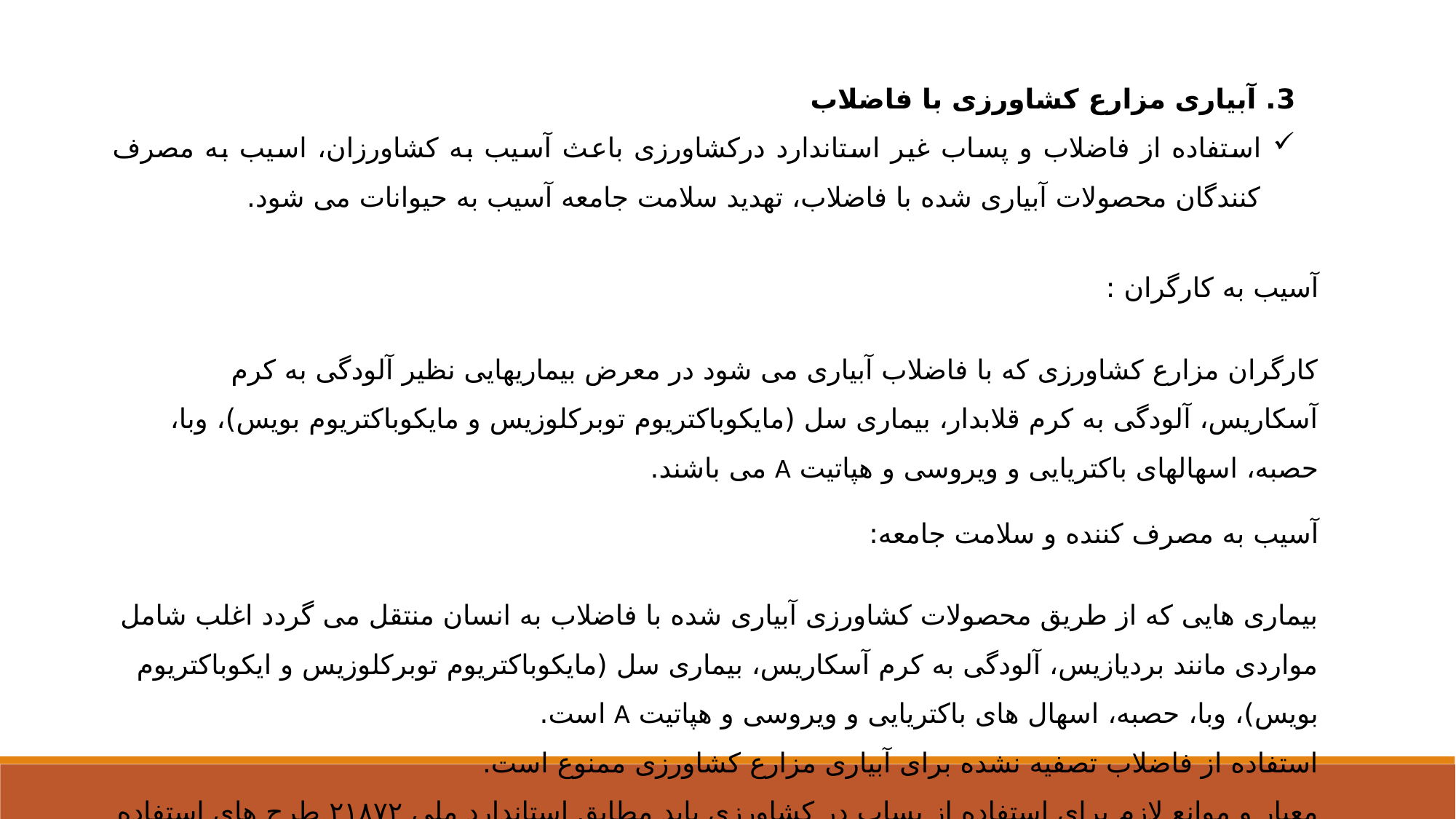

3. آبیاری مزارع کشاورزی با فاضلاب
استفاده از فاضلاب و پساب غیر استاندارد درکشاورزی باعث آسیب به کشاورزان، اسيب به مصرف کنندگان محصولات آبیاری شده با فاضلاب، تهدید سلامت جامعه آسیب به حیوانات می شود.
آسیب به کارگران :

کارگران مزارع کشاورزی که با فاضلاب آبیاری می شود در معرض بیماریهایی نظیر آلودگی به کرم آسکاریس، آلودگی به کرم قلابدار، بیماری سل (مایکوباکتریوم توبرکلوزیس و مایکوباکتریوم بویس)، وبا، حصبه، اسهالهای باکتریایی و ویروسی و هپاتیت A می باشند.

آسیب به مصرف کننده و سلامت جامعه:

بیماری هایی که از طریق محصولات کشاورزی آبیاری شده با فاضلاب به انسان منتقل می گردد اغلب شامل مواردی مانند بردیازیس، آلودگی به کرم آسکاریس، بیماری سل (مایکوباکتریوم توبرکلوزیس و ایکوباکتریوم بویس)، وبا، حصبه، اسهال های باکتریایی و ویروسی و هپاتیت A است.
استفاده از فاضلاب تصفیه نشده برای آبیاری مزارع کشاورزی ممنوع است.
معیار و موانع لازم برای استفاده از پساب در کشاورزی باید مطابق استاندارد ملی ۲۱۸۷۲ طرح های استفاده از فاضلاب تصفیه شده برای آبیاری باشد.